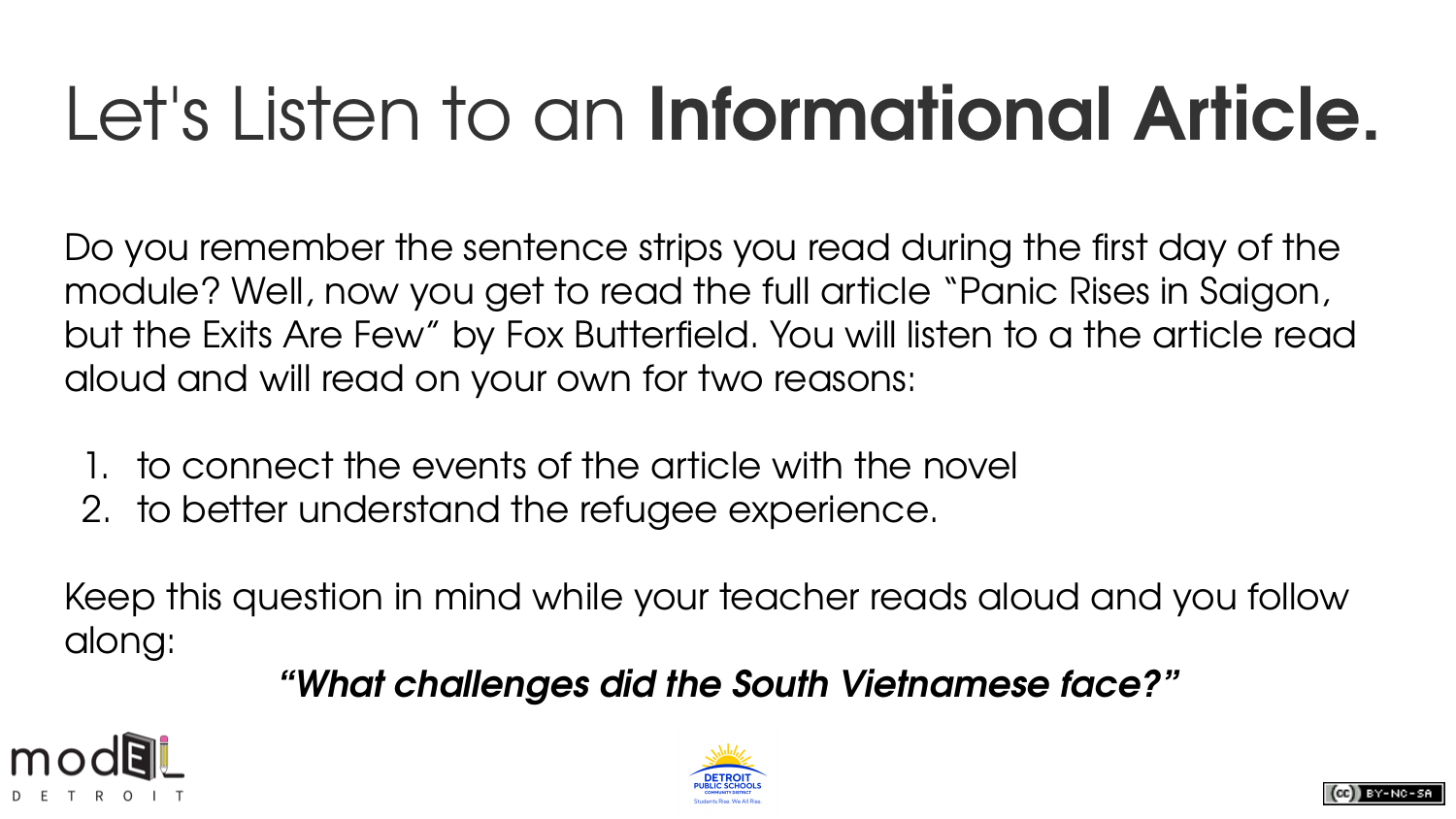

# Let's Listen to an Informational Article.

Do you remember the sentence strips you read during the first day of the module? Well, now you get to read the full article “Panic Rises in Saigon, but the Exits Are Few” by Fox Butterfield. You will listen to a the article read aloud and will read on your own for two reasons:

to connect the events of the article with the novel
to better understand the refugee experience.

Keep this question in mind while your teacher reads aloud and you follow along:
“What challenges did the South Vietnamese face?”